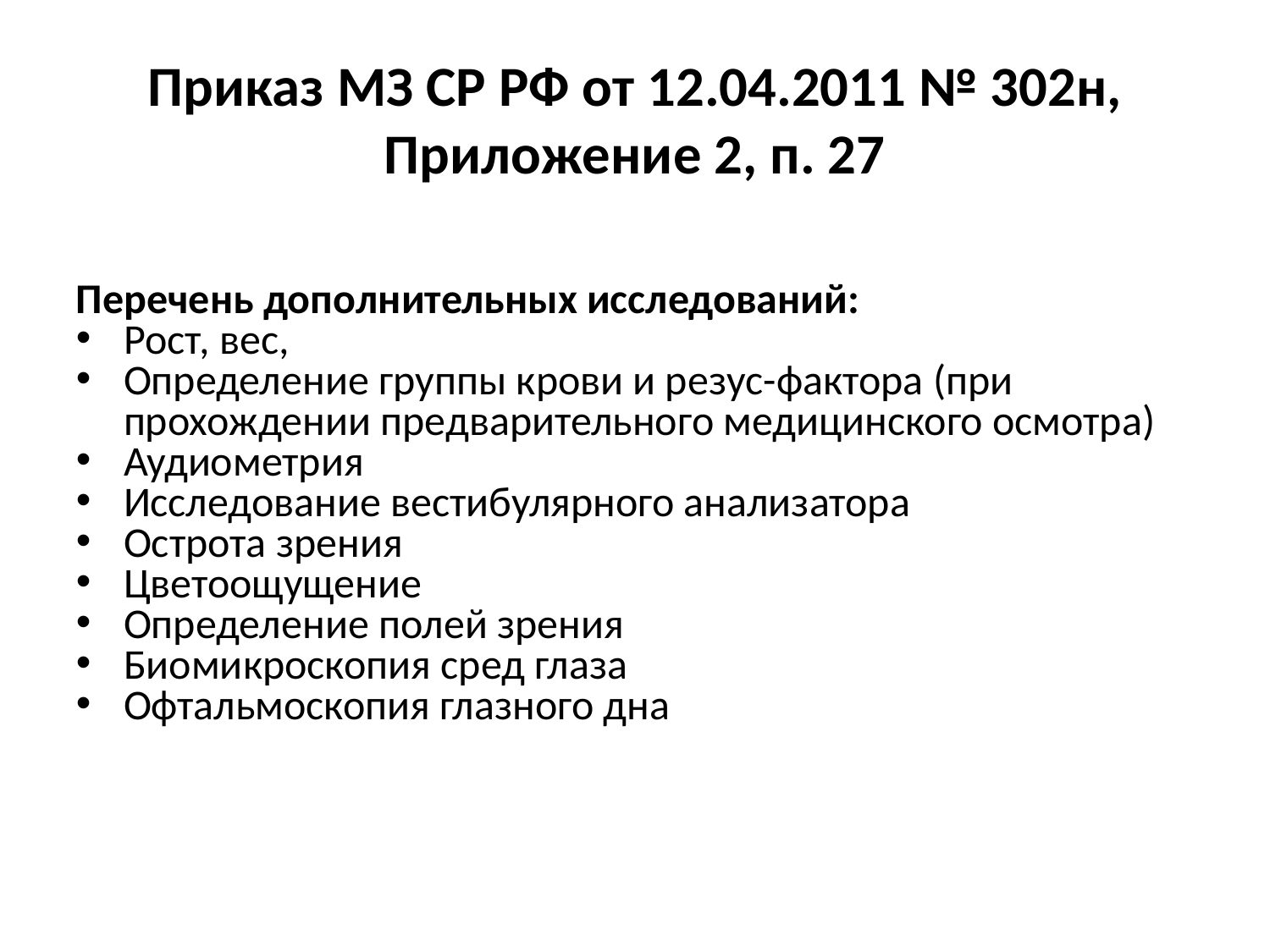

Приказ МЗ СР РФ от 12.04.2011 № 302н, Приложение 2, п. 27
Перечень дополнительных исследований:
Рост, вес,
Определение группы крови и резус-фактора (при прохождении предварительного медицинского осмотра)
Аудиометрия
Исследование вестибулярного анализатора
Острота зрения
Цветоощущение
Определение полей зрения
Биомикроскопия сред глаза
Офтальмоскопия глазного дна